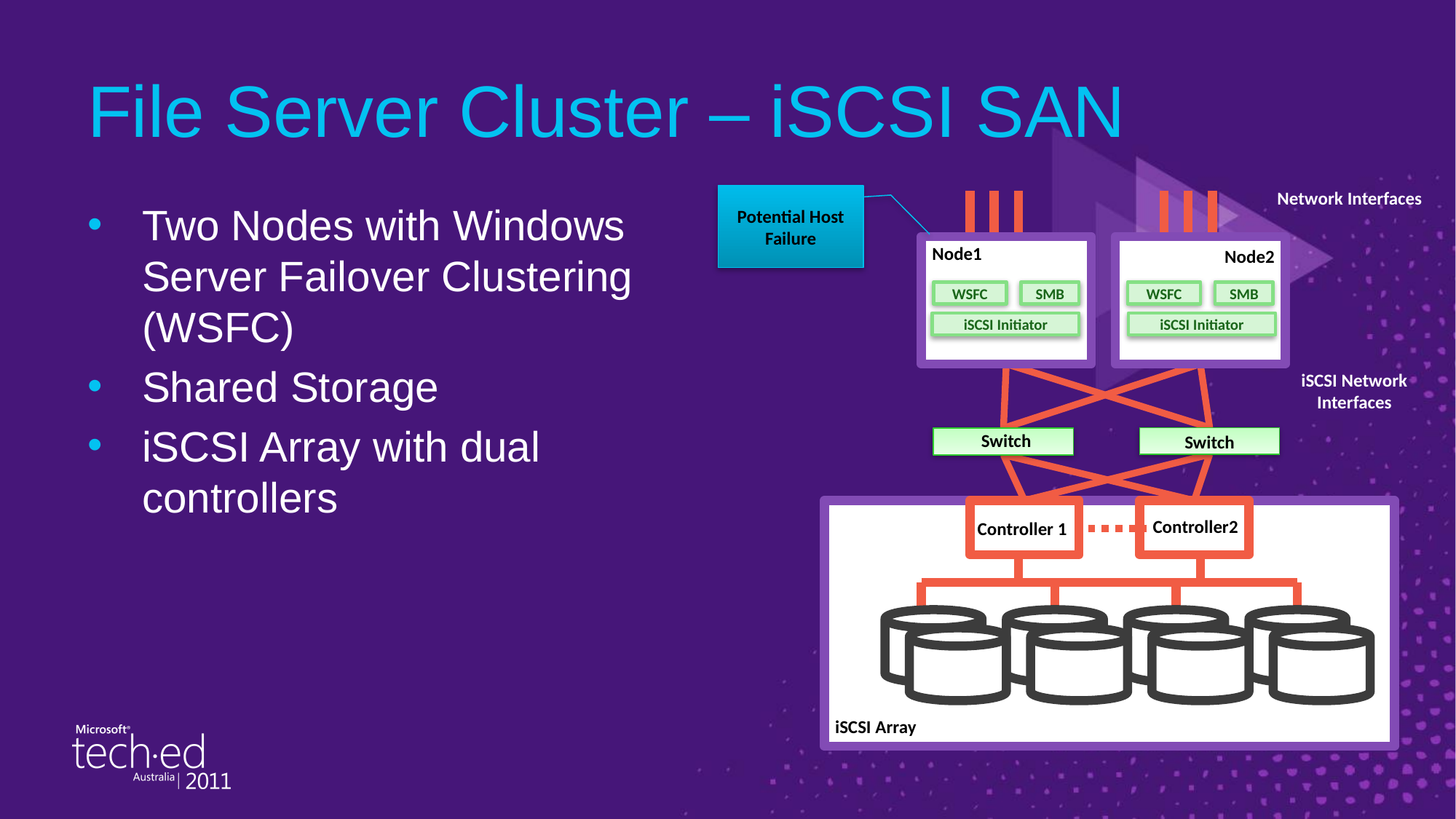

# File Server Cluster – iSCSI SAN
Network Interfaces
Potential Host
Failure
Two Nodes with Windows Server Failover Clustering (WSFC)
Shared Storage
iSCSI Array with dual controllers

Node1
Node2
WSFC
SMB
WSFC
SMB
iSCSI Initiator
iSCSI Initiator
iSCSI Network
Interfaces
Switch
Switch

Controller2
Controller 1

iSCSI Array